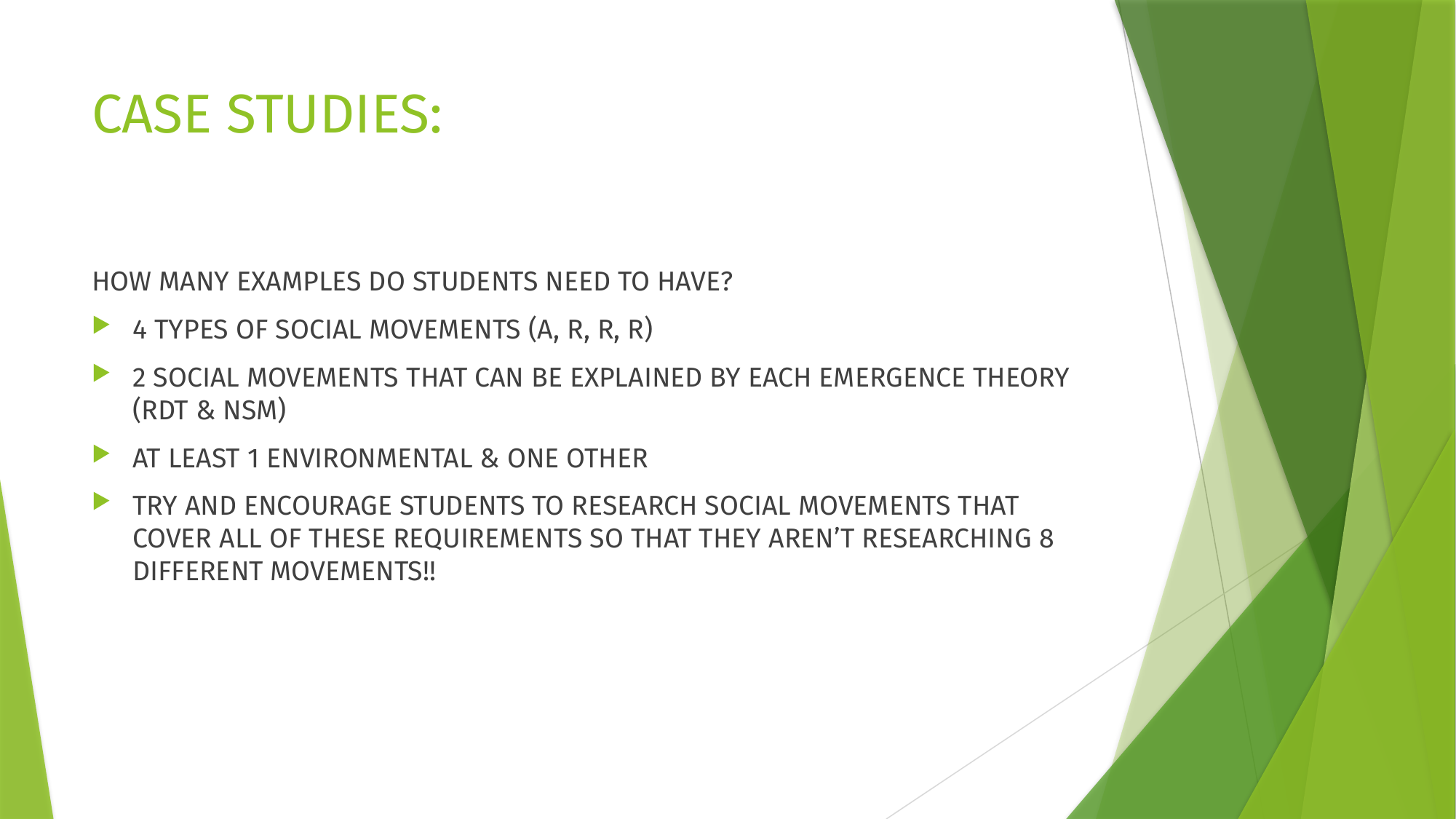

# CASE STUDIES:
HOW MANY EXAMPLES DO STUDENTS NEED TO HAVE?
4 TYPES OF SOCIAL MOVEMENTS (A, R, R, R)
2 SOCIAL MOVEMENTS THAT CAN BE EXPLAINED BY EACH EMERGENCE THEORY (RDT & NSM)
AT LEAST 1 ENVIRONMENTAL & ONE OTHER
TRY AND ENCOURAGE STUDENTS TO RESEARCH SOCIAL MOVEMENTS THAT COVER ALL OF THESE REQUIREMENTS SO THAT THEY AREN’T RESEARCHING 8 DIFFERENT MOVEMENTS!!